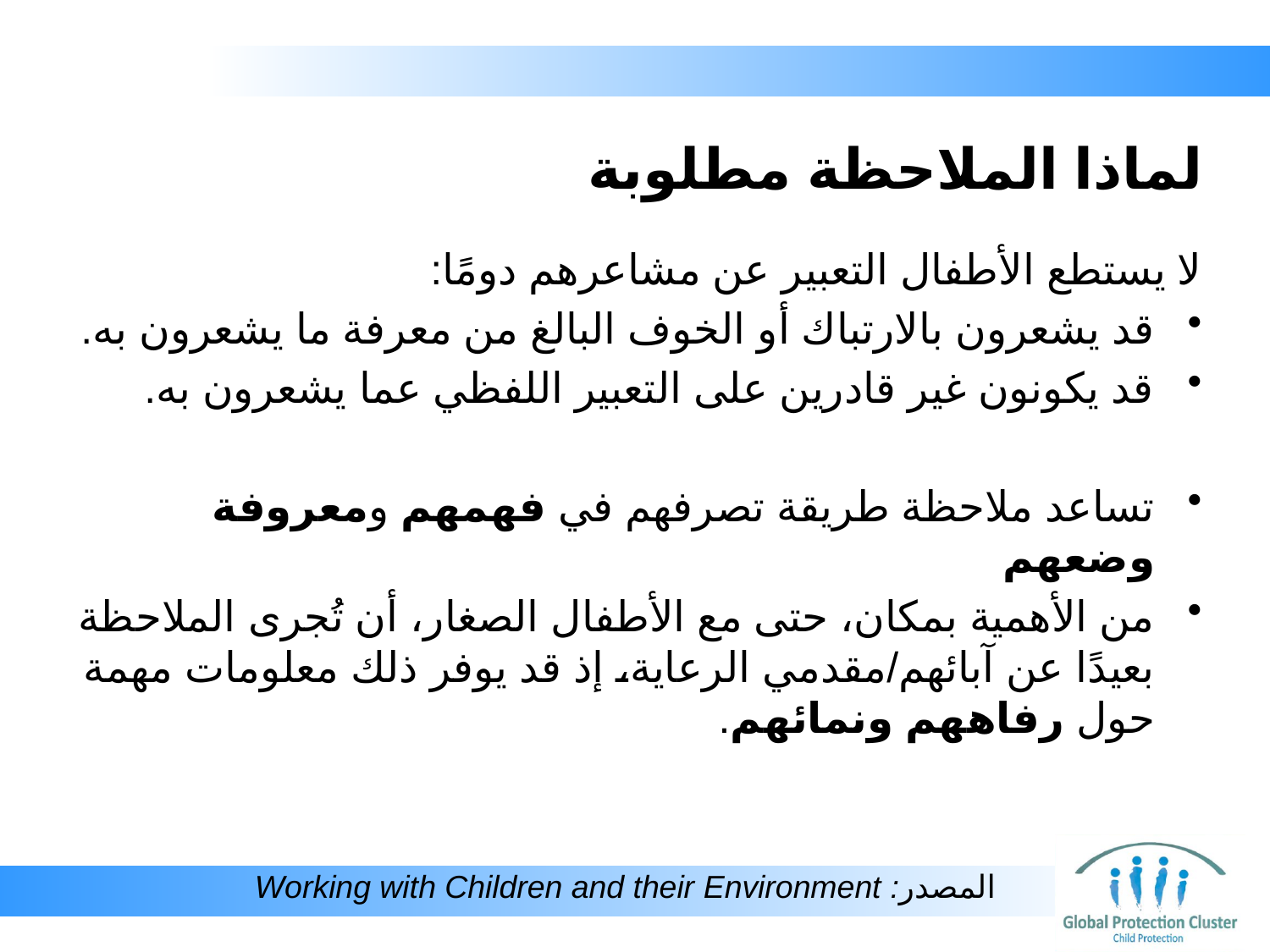

# لماذا الملاحظة مطلوبة
لا يستطع الأطفال التعبير عن مشاعرهم دومًا:
قد يشعرون بالارتباك أو الخوف البالغ من معرفة ما يشعرون به.
قد يكونون غير قادرين على التعبير اللفظي عما يشعرون به.

تساعد ملاحظة طريقة تصرفهم في فهمهم ومعروفة وضعهم
من الأهمية بمكان، حتى مع الأطفال الصغار، أن تُجرى الملاحظة بعيدًا عن آبائهم/مقدمي الرعاية، إذ قد يوفر ذلك معلومات مهمة حول رفاههم ونمائهم.

 المصدر: Working with Children and their Environment